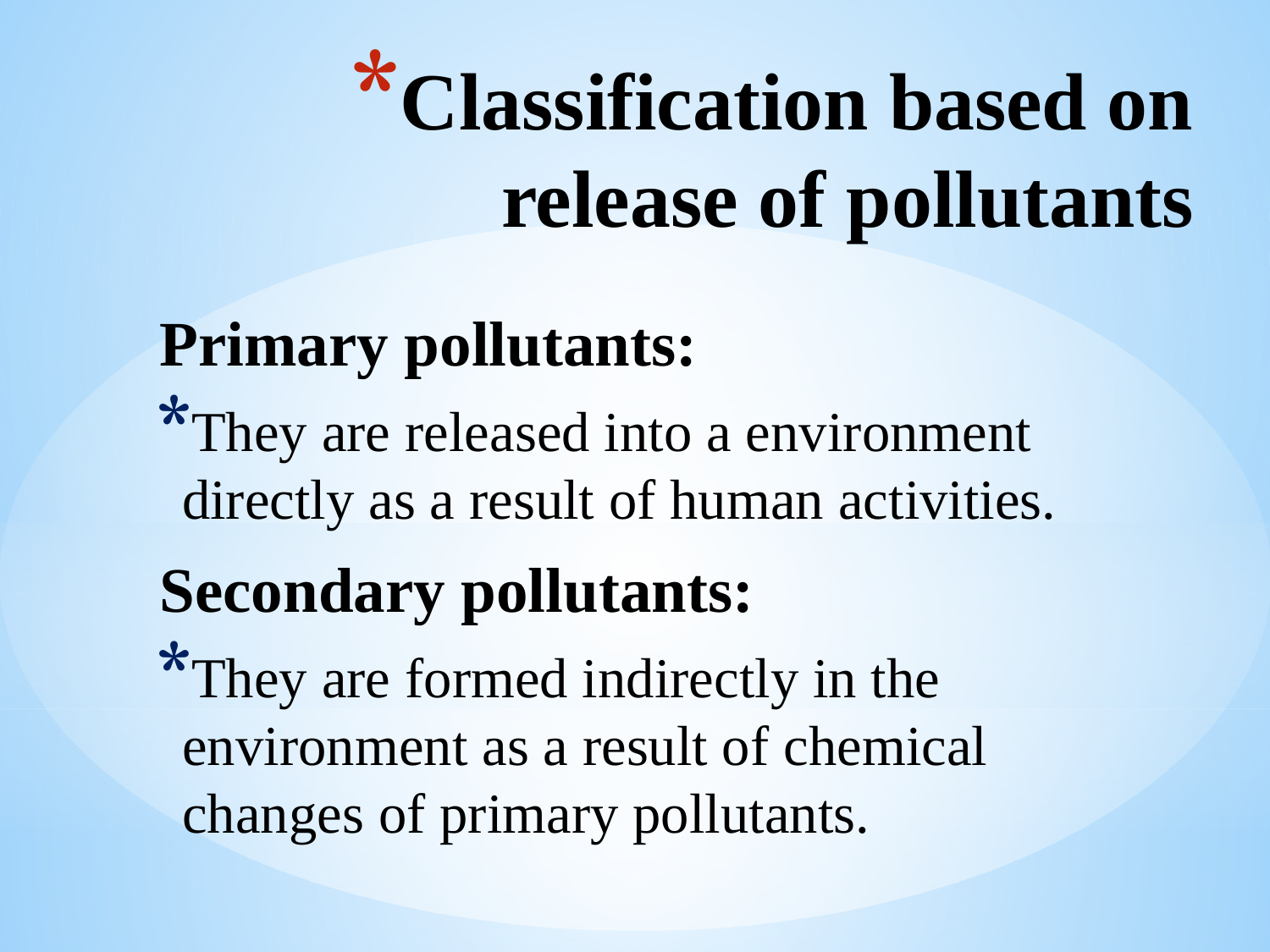

# Classification based on release of pollutants
Primary pollutants:
They are released into a environment directly as a result of human activities.
Secondary pollutants:
They are formed indirectly in the environment as a result of chemical changes of primary pollutants.